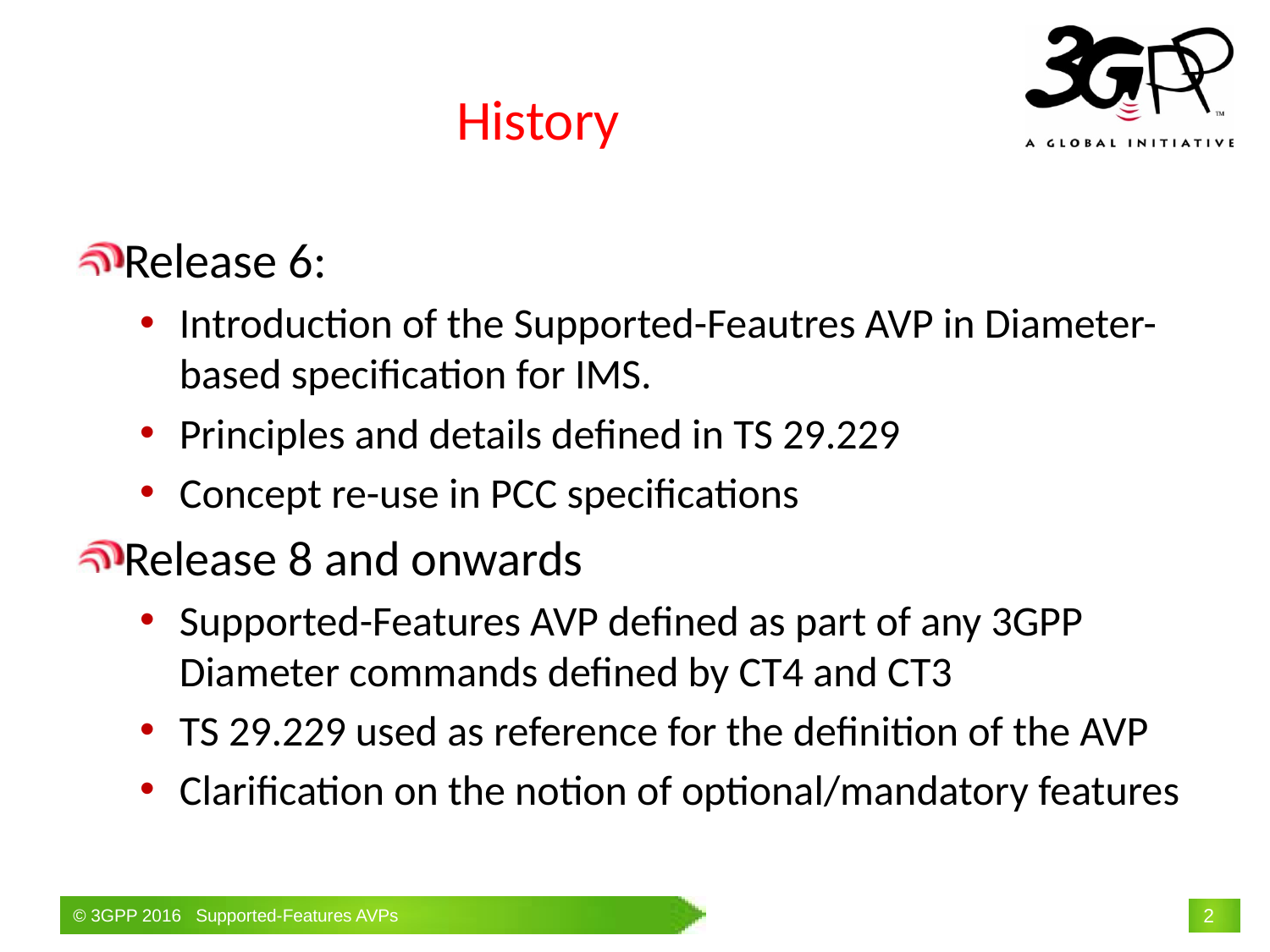

# History
Release 6:
Introduction of the Supported-Feautres AVP in Diameter-based specification for IMS.
Principles and details defined in TS 29.229
Concept re-use in PCC specifications
Release 8 and onwards
Supported-Features AVP defined as part of any 3GPP Diameter commands defined by CT4 and CT3
TS 29.229 used as reference for the definition of the AVP
Clarification on the notion of optional/mandatory features